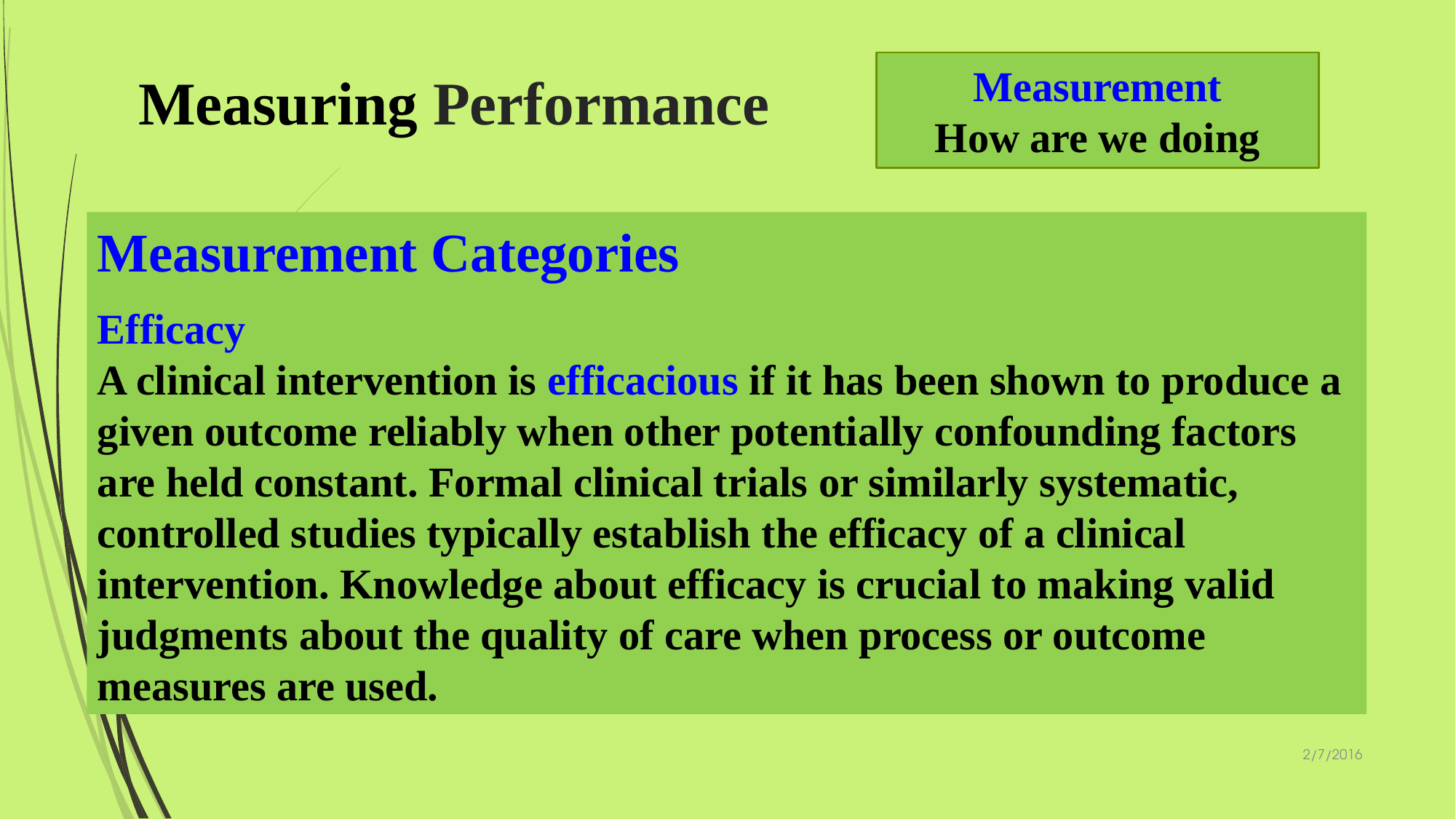

# Measuring Performance
Measurement
How are we doing

Measurement Categories
Efficacy
A clinical intervention is efficacious if it has been shown to produce a given outcome reliably when other potentially confounding factors are held constant. Formal clinical trials or similarly systematic, controlled studies typically establish the efficacy of a clinical intervention. Knowledge about efficacy is crucial to making valid judgments about the quality of care when process or outcome measures are used.
2/7/2016
Mohammed Alnaif Ph.D.